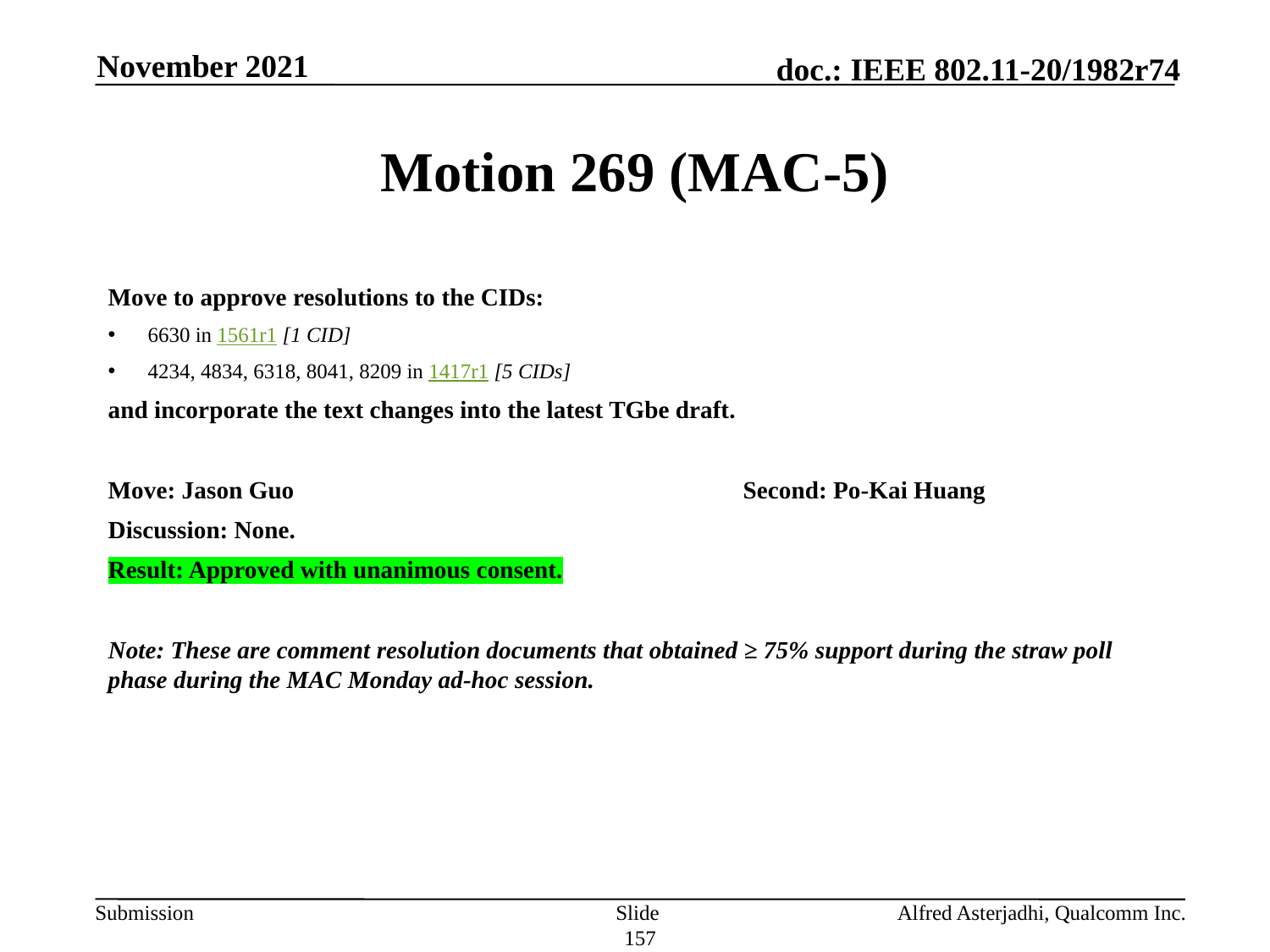

November 2021
# Motion 269 (MAC-5)
Move to approve resolutions to the CIDs:
6630 in 1561r1 [1 CID]
4234, 4834, 6318, 8041, 8209 in 1417r1 [5 CIDs]
and incorporate the text changes into the latest TGbe draft.

Move: Jason Guo				Second: Po-Kai Huang
Discussion: None.
Result: Approved with unanimous consent.

Note: These are comment resolution documents that obtained ≥ 75% support during the straw poll phase during the MAC Monday ad-hoc session.

Slide 157
Alfred Asterjadhi, Qualcomm Inc.